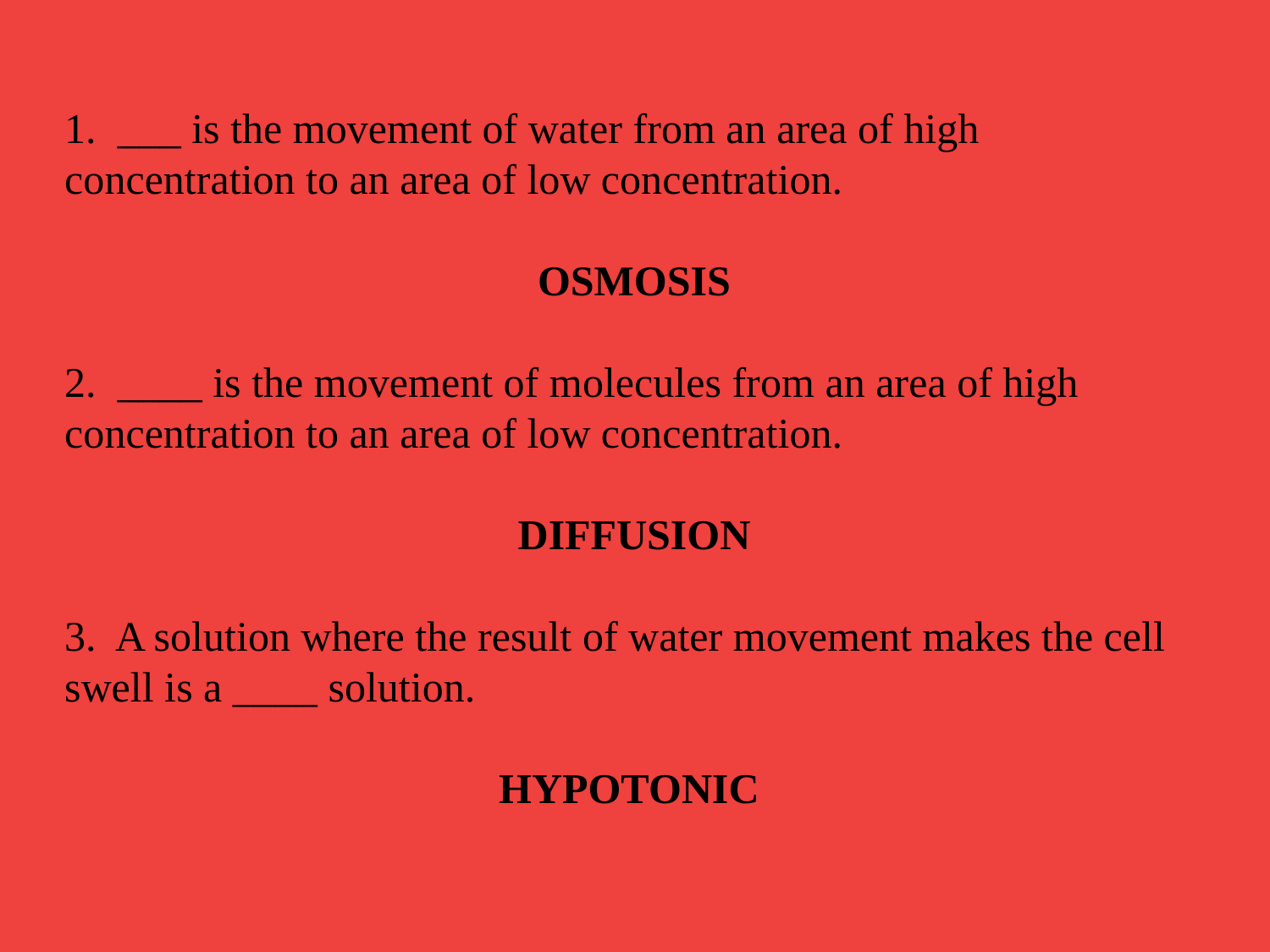

1.  ___ is the movement of water from an area of high concentration to an area of low concentration.

 OSMOSIS

2.  ____ is the movement of molecules from an area of high concentration to an area of low concentration.

 DIFFUSION

3.  A solution where the result of water movement makes the cell swell is a ____ solution.

HYPOTONIC